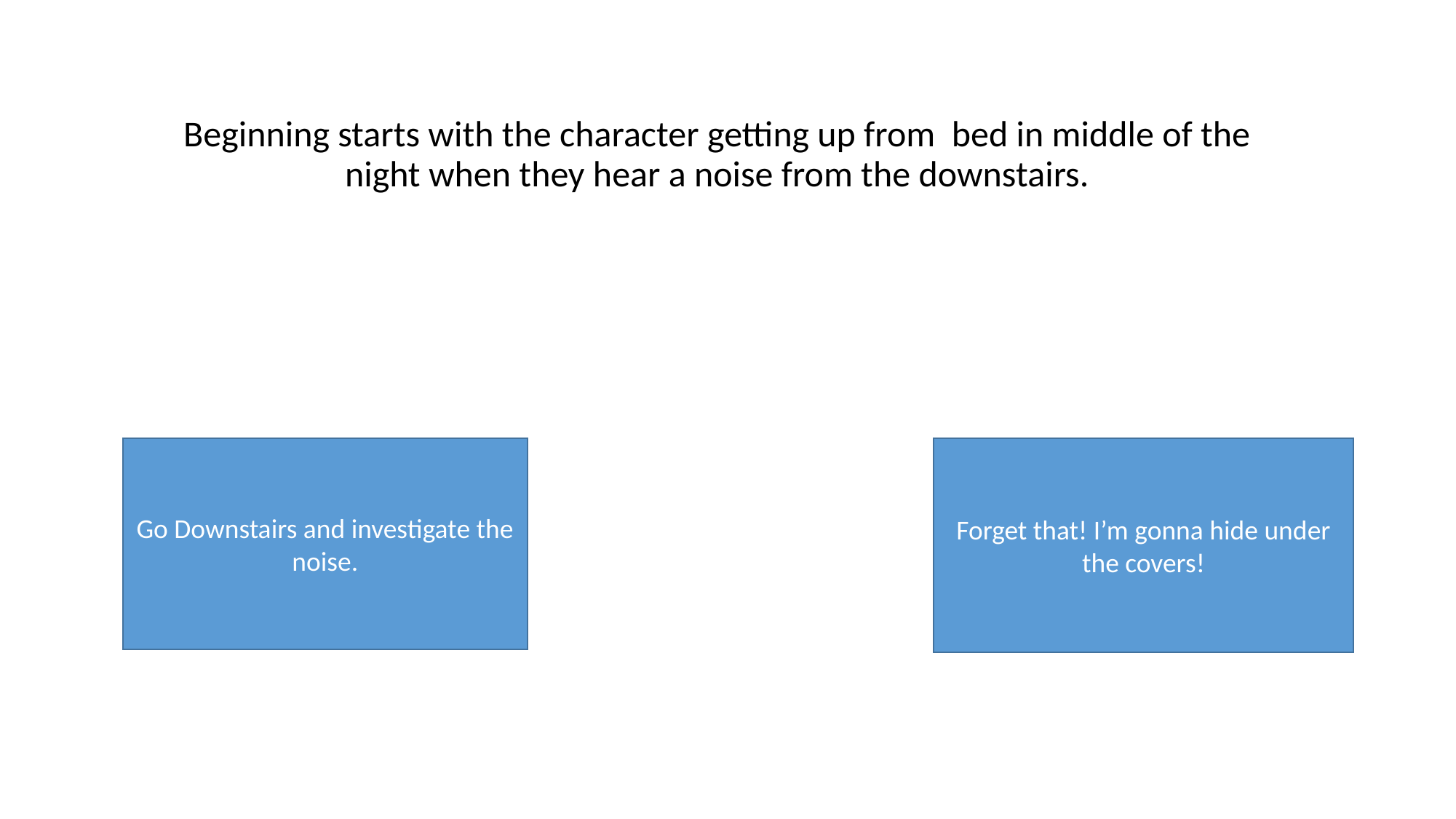

Beginning starts with the character getting up from  bed in middle of the night when they hear a noise from the downstairs.
Go Downstairs and investigate the noise.
Forget that! I’m gonna hide under the covers!